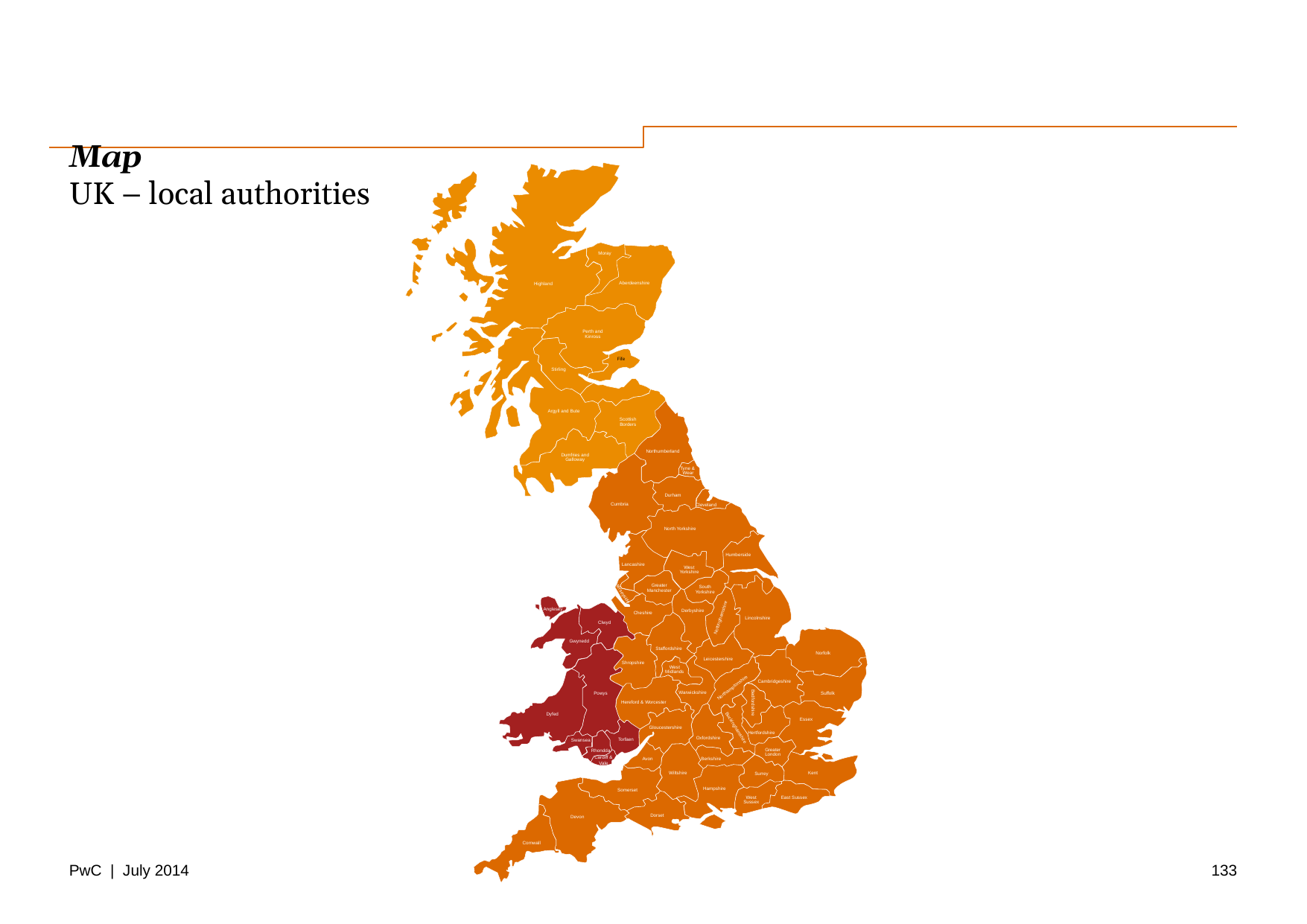

# Map UK – local authorities

Moray
Aberdeenshire
Highland
Perth and Kinross
Fife
Stirling
Argyll and Bute
Scottish Borders
Dumfries and Galloway

Northumberland
Tyne &
Wear
Durham
Cumbria
Cleveland
North Yorkshire
Humberside
Lancashire
West
Yorkshire
Greater
Manchester
South
Yorkshire
Merseyside

Anglesey
Derbyshire
Cheshire
Nottinghamshire
Lincolnshire
Clwyd
Gwynedd
Staffordshire
Norfolk
Leicestershire
Shropshire
West
Midlands
Cambridgeshire
Northamptonshire
Warwickshire
Powys
Suffolk
Hereford & Worcester
Bedfordshire
Dyfed
Essex
Gloucestershire
Buckinghamshire
Hertfordshire
Oxfordshire
Torfaen
Swansea
Rhondda
Greater
London
Cardiff & Vale
Avon
Berkshire
Wiltshire
Kent
Surrey
Hampshire
Somerset
East Sussex
West
Sussex
Dorset
Devon
Cornwall
133